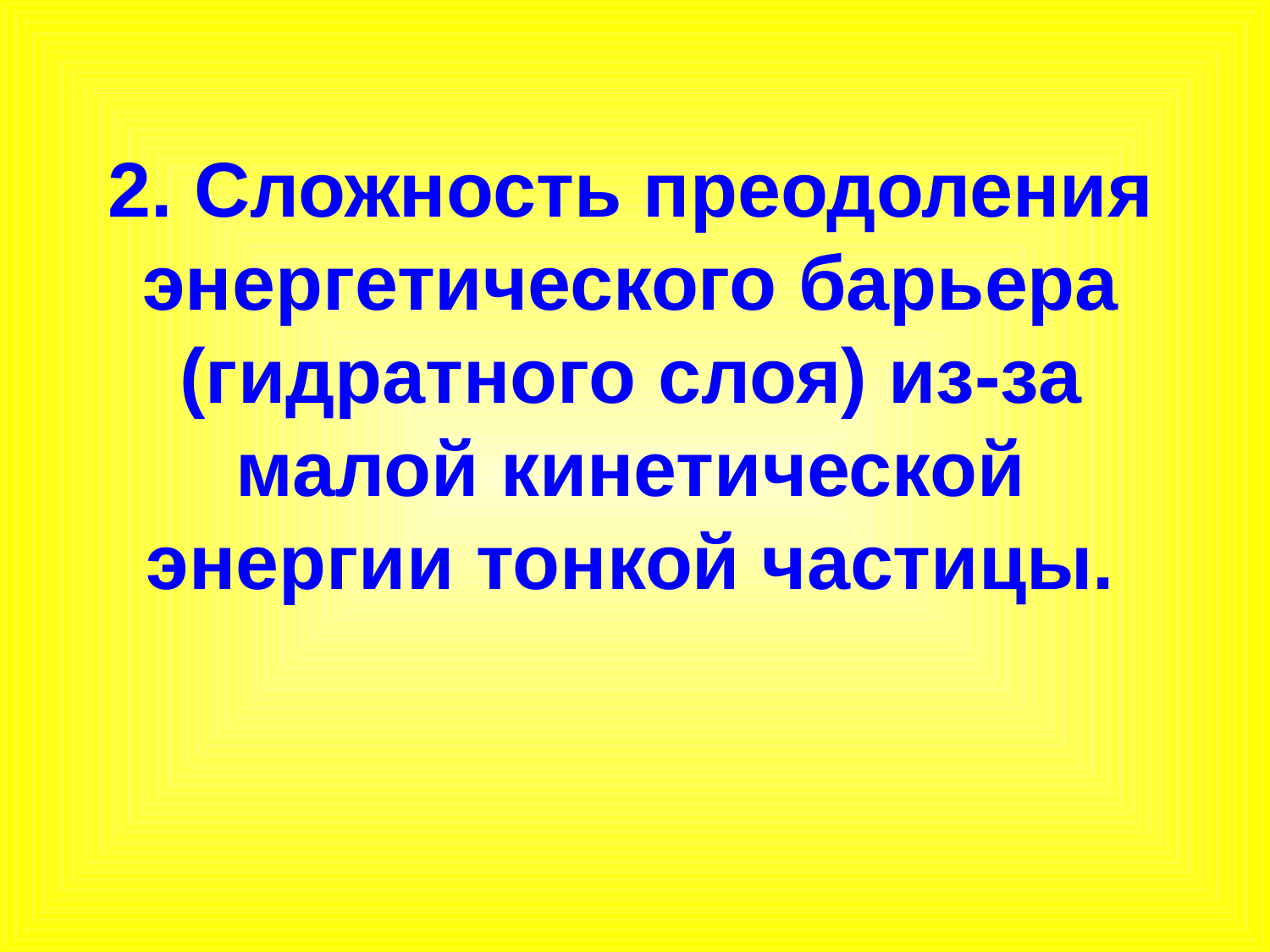

2. Сложность преодоления энергетического барьера (гидратного слоя) из-за малой кинетической энергии тонкой частицы.